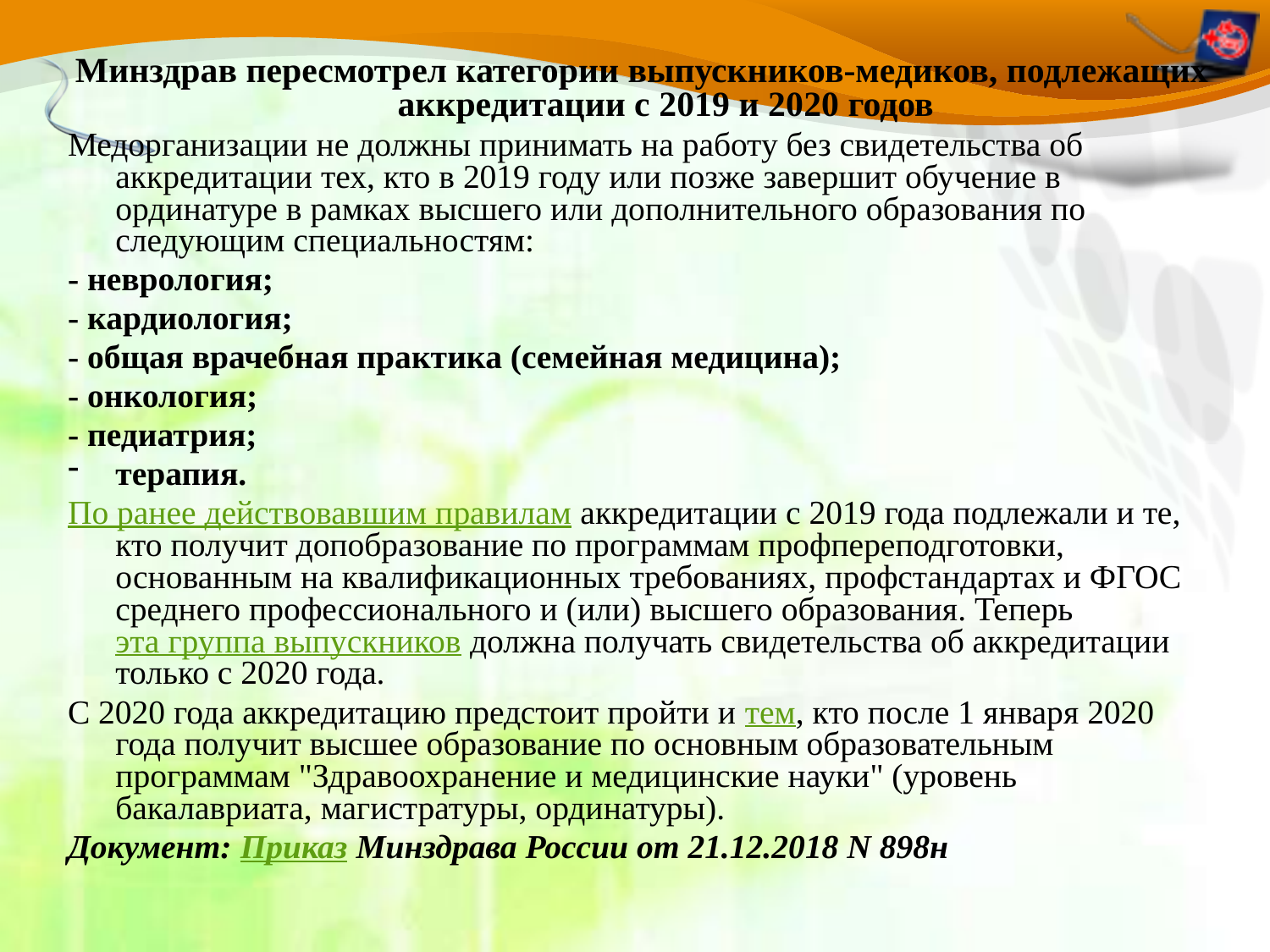

Минздрав пересмотрел категории выпускников-медиков, подлежащих аккредитации с 2019 и 2020 годов
Медорганизации не должны принимать на работу без свидетельства об аккредитации тех, кто в 2019 году или позже завершит обучение в ординатуре в рамках высшего или дополнительного образования по следующим специальностям:
- неврология;
- кардиология;
- общая врачебная практика (семейная медицина);
- онкология;
- педиатрия;
терапия.
По ранее действовавшим правилам аккредитации с 2019 года подлежали и те, кто получит допобразование по программам профпереподготовки, основанным на квалификационных требованиях, профстандартах и ФГОС среднего профессионального и (или) высшего образования. Теперь эта группа выпускников должна получать свидетельства об аккредитации только с 2020 года.
С 2020 года аккредитацию предстоит пройти и тем, кто после 1 января 2020 года получит высшее образование по основным образовательным программам "Здравоохранение и медицинские науки" (уровень бакалавриата, магистратуры, ординатуры).
Документ: Приказ Минздрава России от 21.12.2018 N 898н